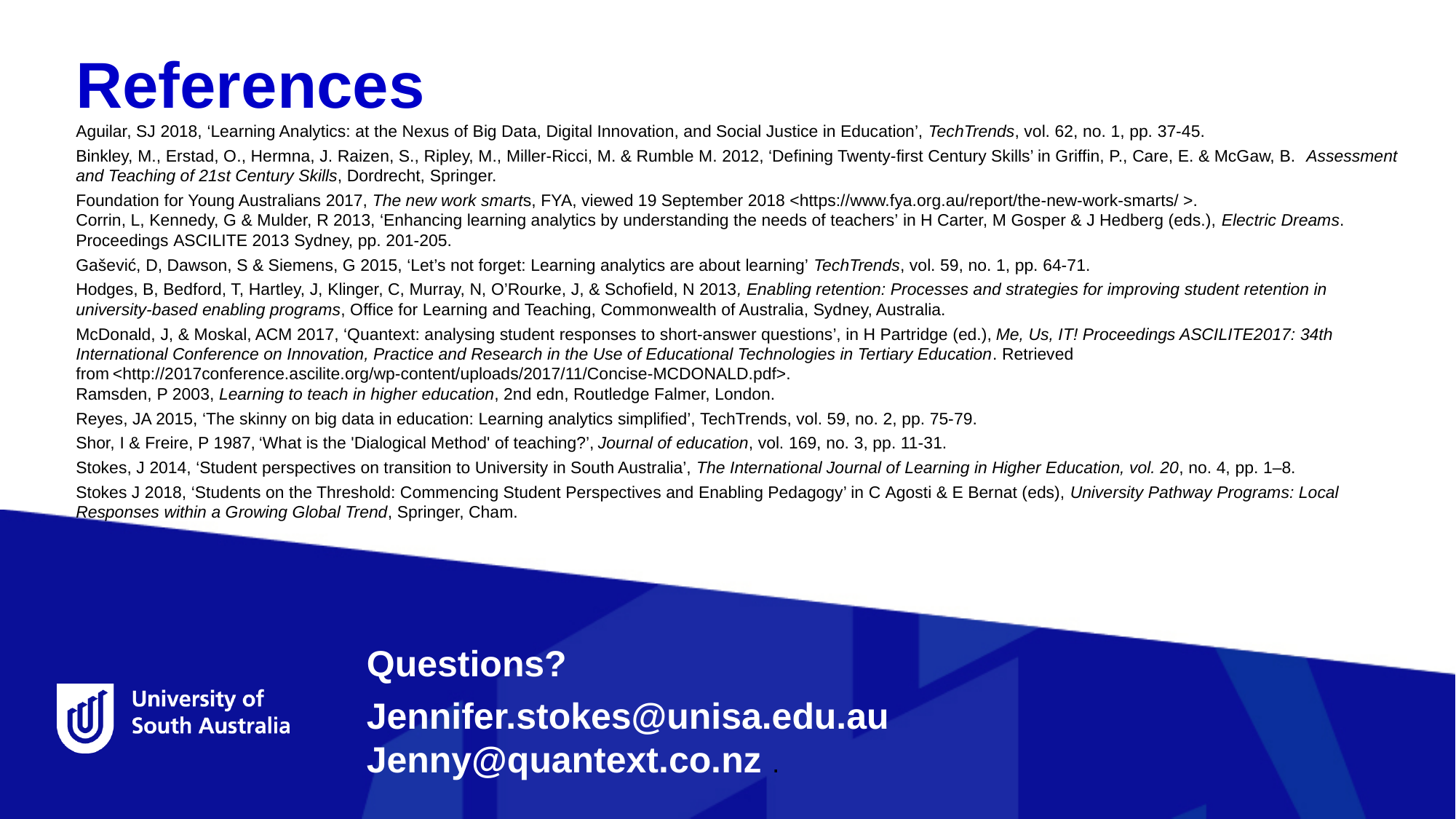

References
Aguilar, SJ 2018, ‘Learning Analytics: at the Nexus of Big Data, Digital Innovation, and Social Justice in Education’, TechTrends, vol. 62, no. 1, pp. 37-45.
Binkley, M., Erstad, O., Hermna, J. Raizen, S., Ripley, M., Miller-Ricci, M. & Rumble M. 2012, ‘Defining Twenty-first Century Skills’ in Griffin, P., Care, E. & McGaw, B.  Assessment and Teaching of 21st Century Skills, Dordrecht, Springer.
​Foundation for Young Australians 2017, The new work smarts, FYA, viewed 19 September 2018 <https://www.fya.org.au/report/the-new-work-smarts/ >.​
Corrin, L, Kennedy, G & Mulder, R 2013, ‘Enhancing learning analytics by understanding the needs of teachers’ in H Carter, M Gosper & J Hedberg (eds.), Electric Dreams. Proceedings ASCILITE 2013 Sydney, pp. 201-205.
Gašević, D, Dawson, S & Siemens, G 2015, ‘Let’s not forget: Learning analytics are about learning’ TechTrends, vol. 59, no. 1, pp. 64-71.
Hodges, B, Bedford, T, Hartley, J, Klinger, C, Murray, N, O’Rourke, J, & Schofield, N 2013, Enabling retention: Processes and strategies for improving student retention in university-based enabling programs, Office for Learning and Teaching, Commonwealth of Australia, Sydney, Australia.
McDonald, J, & Moskal, ACM 2017, ‘Quantext: analysing student responses to short-answer questions’, in H Partridge (ed.), Me, Us, IT! Proceedings ASCILITE2017: 34th International Conference on Innovation, Practice and Research in the Use of Educational Technologies in Tertiary Education. Retrieved from <http://2017conference.ascilite.org/wp-content/uploads/2017/11/Concise-MCDONALD.pdf>. 
Ramsden, P 2003, Learning to teach in higher education, 2nd edn, Routledge Falmer, London.
Reyes, JA 2015, ‘The skinny on big data in education: Learning analytics simplified’, TechTrends, vol. 59, no. 2, pp. 75-79.
Shor, I & Freire, P 1987, ‘What is the 'Dialogical Method' of teaching?’, Journal of education, vol. 169, no. 3, pp. 11-31.
Stokes, J 2014, ‘Student perspectives on transition to University in South Australia’, The International Journal of Learning in Higher Education, vol. 20, no. 4, pp. 1–8.
Stokes J 2018, ‘Students on the Threshold: Commencing Student Perspectives and Enabling Pedagogy’ in C Agosti & E Bernat (eds), University Pathway Programs: Local Responses within a Growing Global Trend, Springer, Cham.

Questions?
Jennifer.stokes@unisa.edu.au
Jenny@quantext.co.nz .